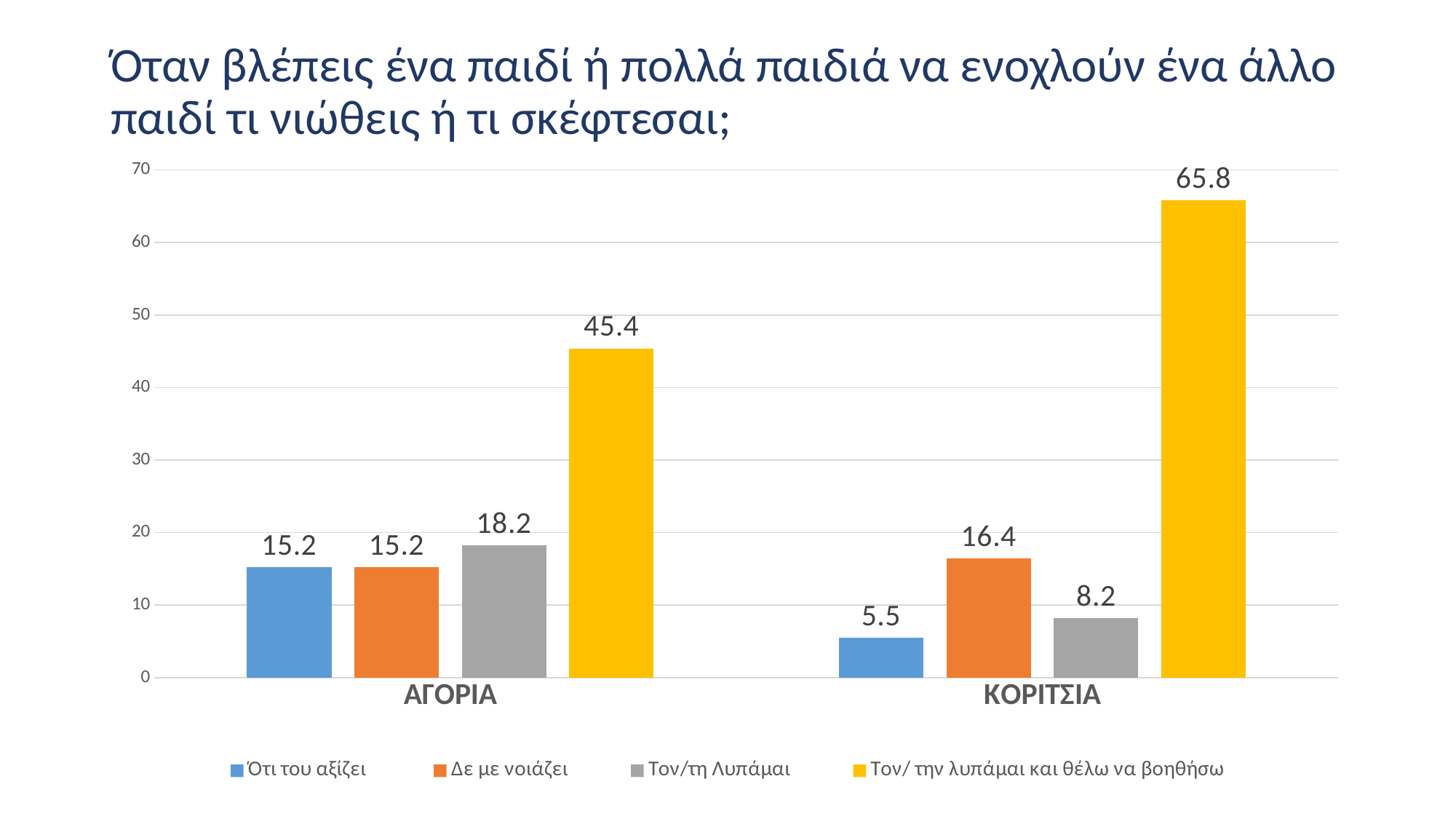

# Όταν βλέπεις ένα παιδί ή πολλά παιδιά να ενοχλούν ένα άλλο παιδί τι νιώθεις ή τι σκέφτεσαι;

### Chart

| Category | Ότι του αξίζει  | Δε με νοιάζει | Τον/τη Λυπάμαι | Τον/ την λυπάμαι και θέλω να βοηθήσω |
|---|---|---|---|---|
| ΑΓΟΡΙΑ | 15.2 | 15.2 | 18.2 | 45.4 |
| ΚΟΡΙΤΣΙΑ | 5.5 | 16.4 | 8.2 | 65.8 |